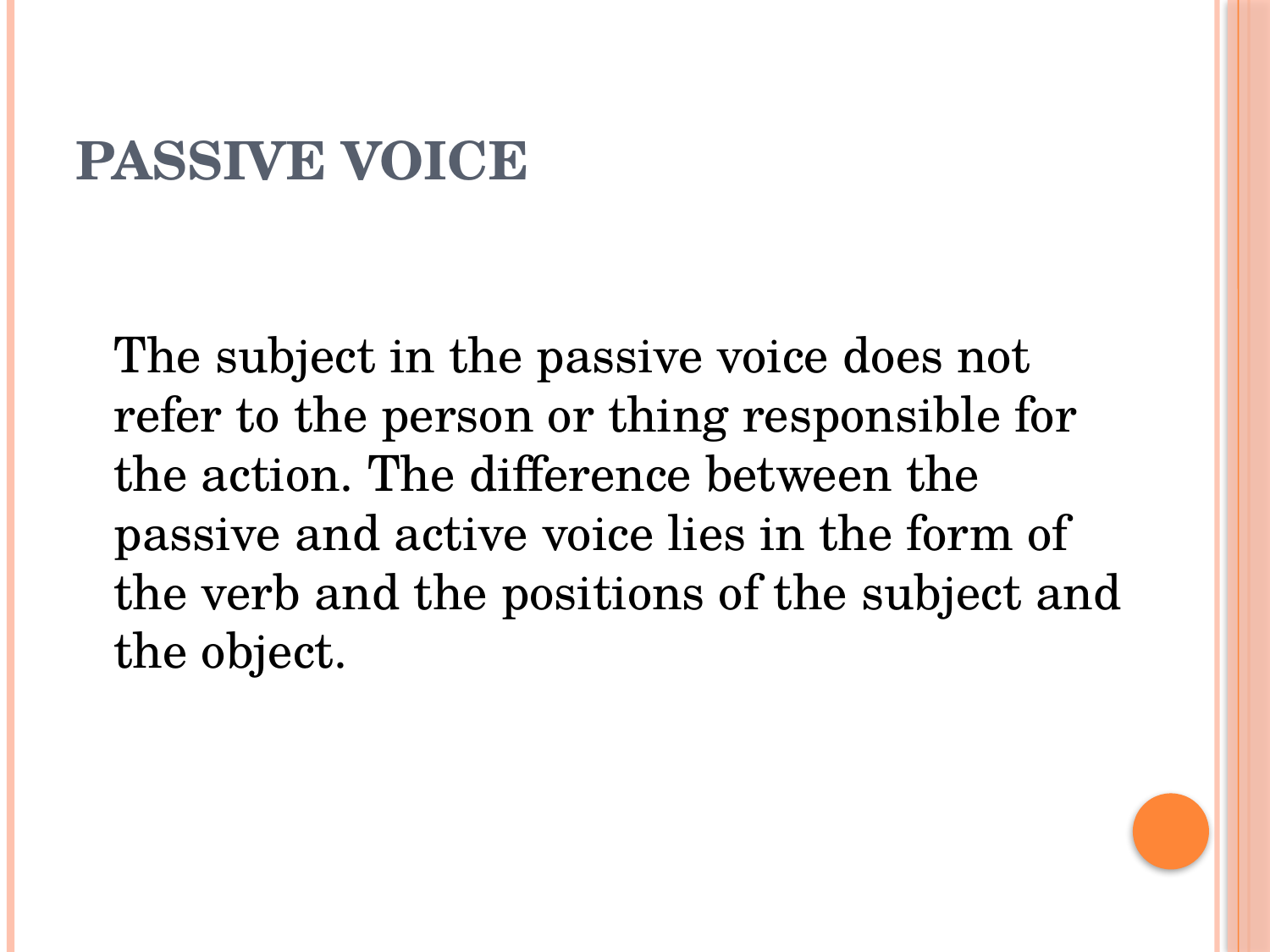

# Passive Voice
	The subject in the passive voice does not refer to the person or thing responsible for the action. The difference between the passive and active voice lies in the form of the verb and the positions of the subject and the object.